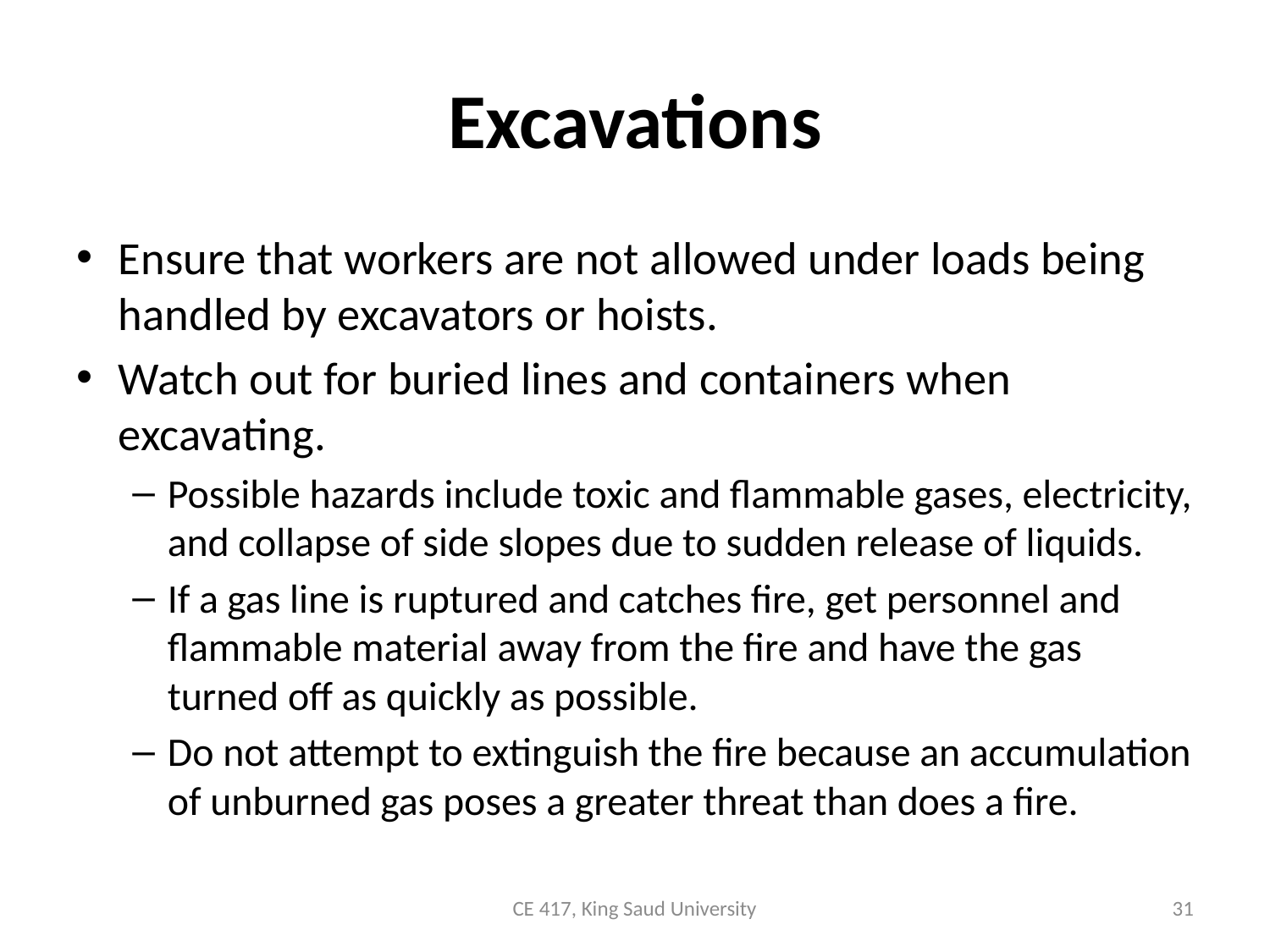

# Excavations
Ensure that workers are not allowed under loads being handled by excavators or hoists.
Watch out for buried lines and containers when excavating.
Possible hazards include toxic and flammable gases, electricity, and collapse of side slopes due to sudden release of liquids.
If a gas line is ruptured and catches fire, get personnel and flammable material away from the fire and have the gas turned off as quickly as possible.
Do not attempt to extinguish the fire because an accumulation of unburned gas poses a greater threat than does a fire.
CE 417, King Saud University
31